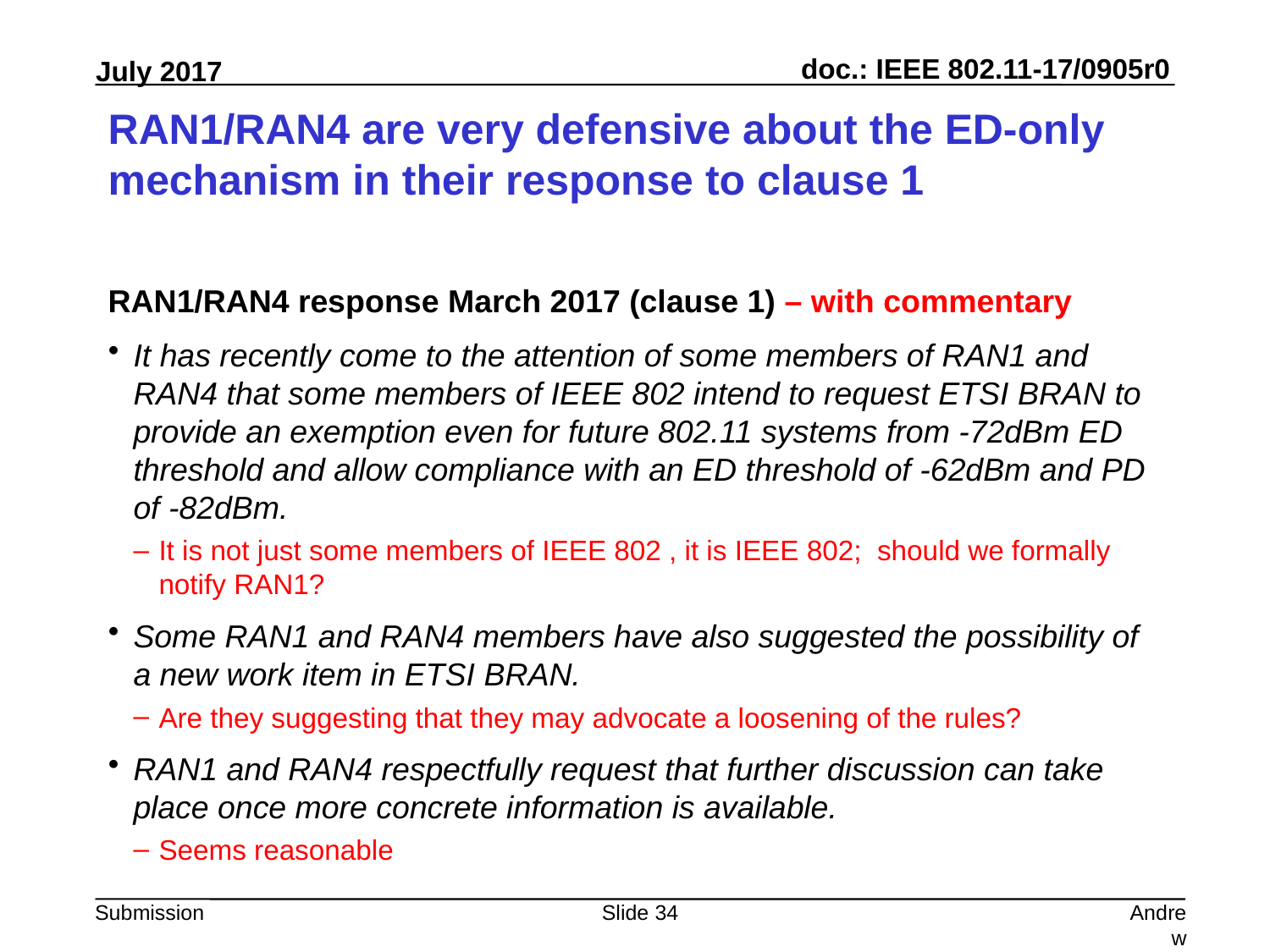

# RAN1/RAN4 are very defensive about the ED-only mechanism in their response to clause 1
RAN1/RAN4 response March 2017 (clause 1) – with commentary
It has recently come to the attention of some members of RAN1 and RAN4 that some members of IEEE 802 intend to request ETSI BRAN to provide an exemption even for future 802.11 systems from -72dBm ED threshold and allow compliance with an ED threshold of -62dBm and PD of -82dBm.
It is not just some members of IEEE 802 , it is IEEE 802;  should we formally notify RAN1?
Some RAN1 and RAN4 members have also suggested the possibility of a new work item in ETSI BRAN.
Are they suggesting that they may advocate a loosening of the rules?
RAN1 and RAN4 respectfully request that further discussion can take place once more concrete information is available.
Seems reasonable
Slide 34
Andrew Myles, Cisco